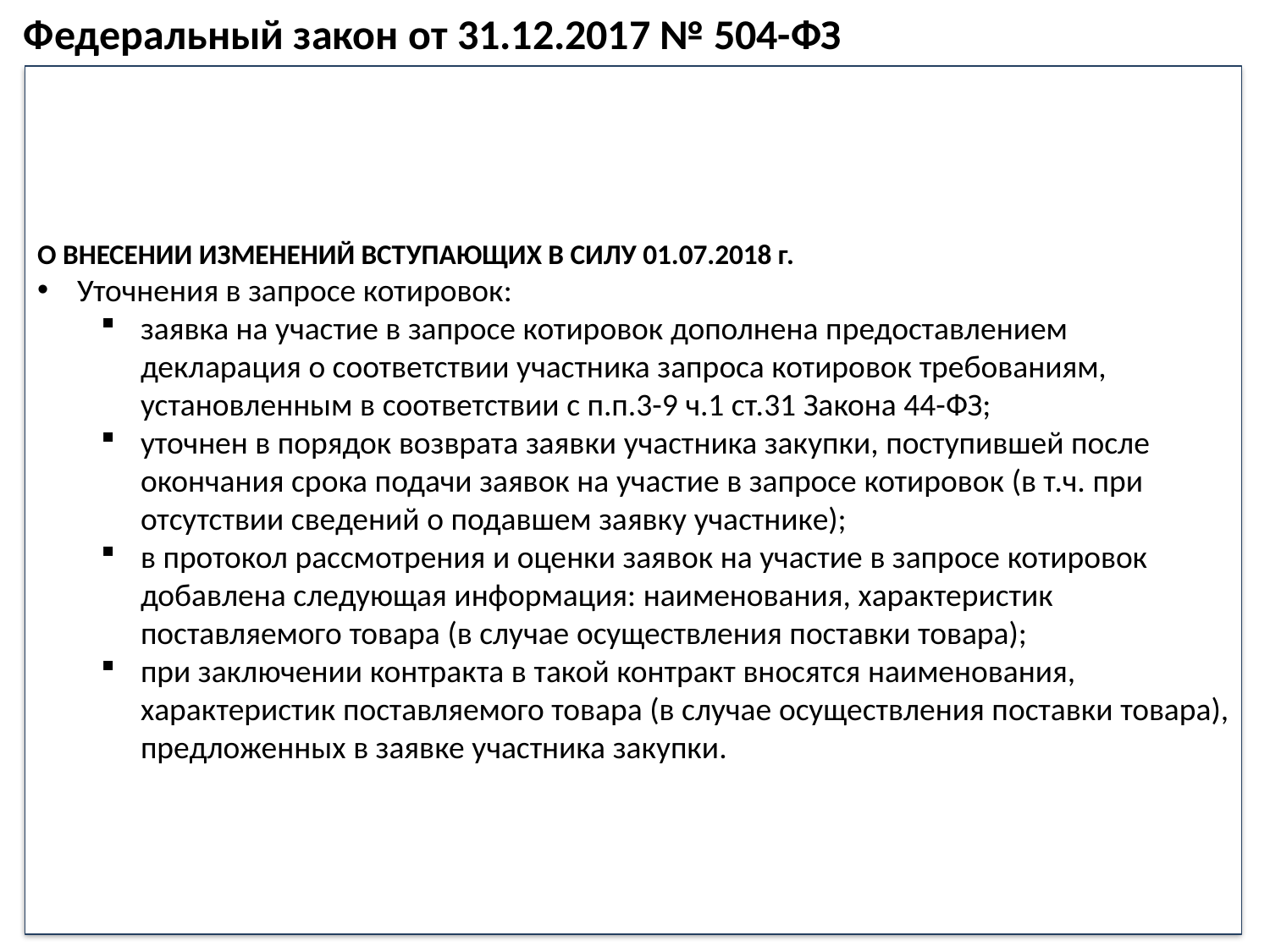

Федеральный закон от 31.12.2017 № 504-ФЗ
О ВНЕСЕНИИ ИЗМЕНЕНИЙ ВСТУПАЮЩИХ В СИЛУ 01.07.2018 г.
Уточнения в запросе котировок:
заявка на участие в запросе котировок дополнена предоставлением декларация о соответствии участника запроса котировок требованиям, установленным в соответствии с п.п.3-9 ч.1 ст.31 Закона 44-ФЗ;
уточнен в порядок возврата заявки участника закупки, поступившей после окончания срока подачи заявок на участие в запросе котировок (в т.ч. при отсутствии сведений о подавшем заявку участнике);
в протокол рассмотрения и оценки заявок на участие в запросе котировок добавлена следующая информация: наименования, характеристик поставляемого товара (в случае осуществления поставки товара);
при заключении контракта в такой контракт вносятся наименования, характеристик поставляемого товара (в случае осуществления поставки товара), предложенных в заявке участника закупки.
61